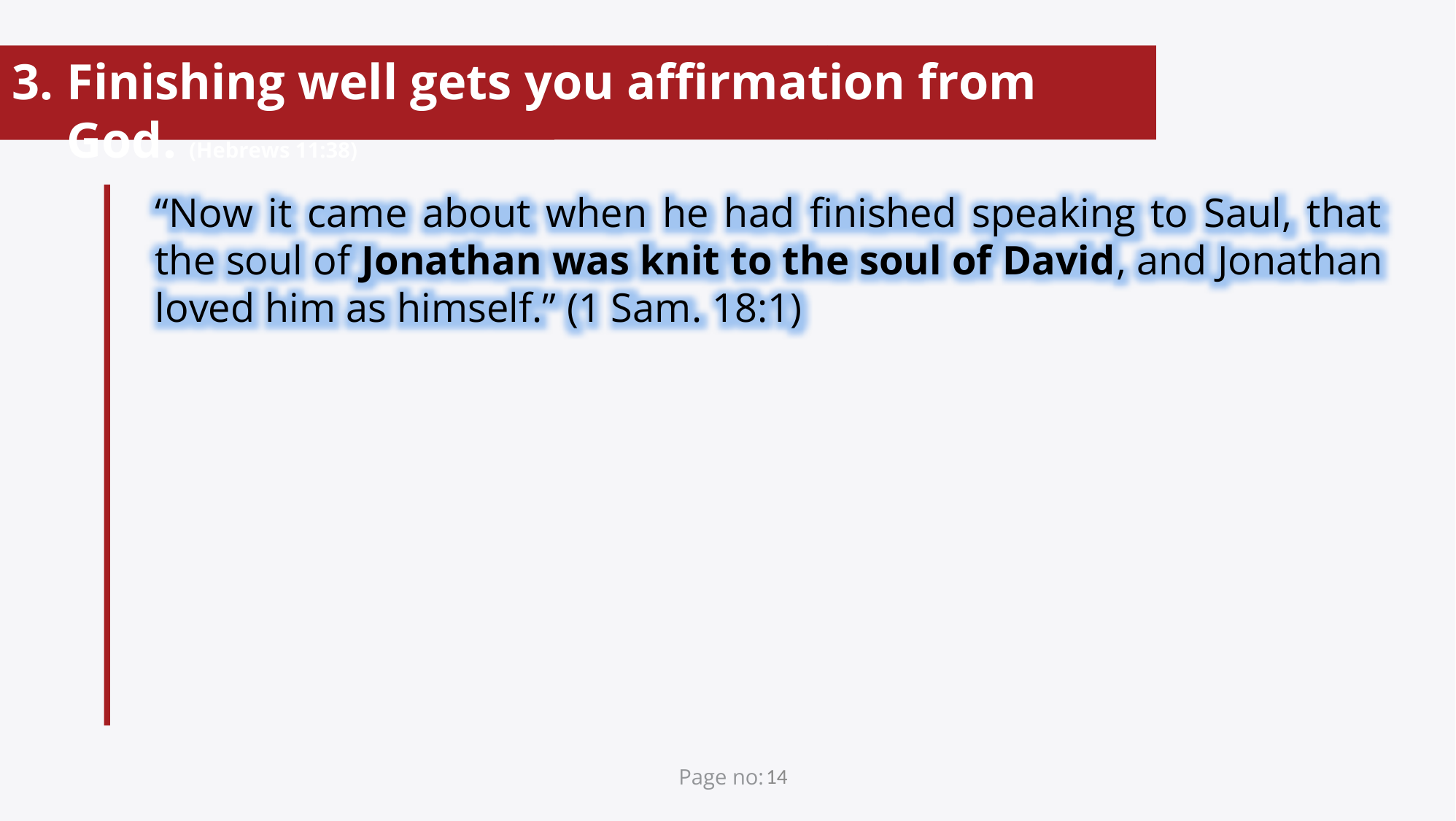

Finishing well gets you affirmation from God. (Hebrews 11:38)

“Now it came about when he had finished speaking to Saul, that the soul of Jonathan was knit to the soul of David, and Jonathan loved him as himself.” (1 Sam. 18:1)